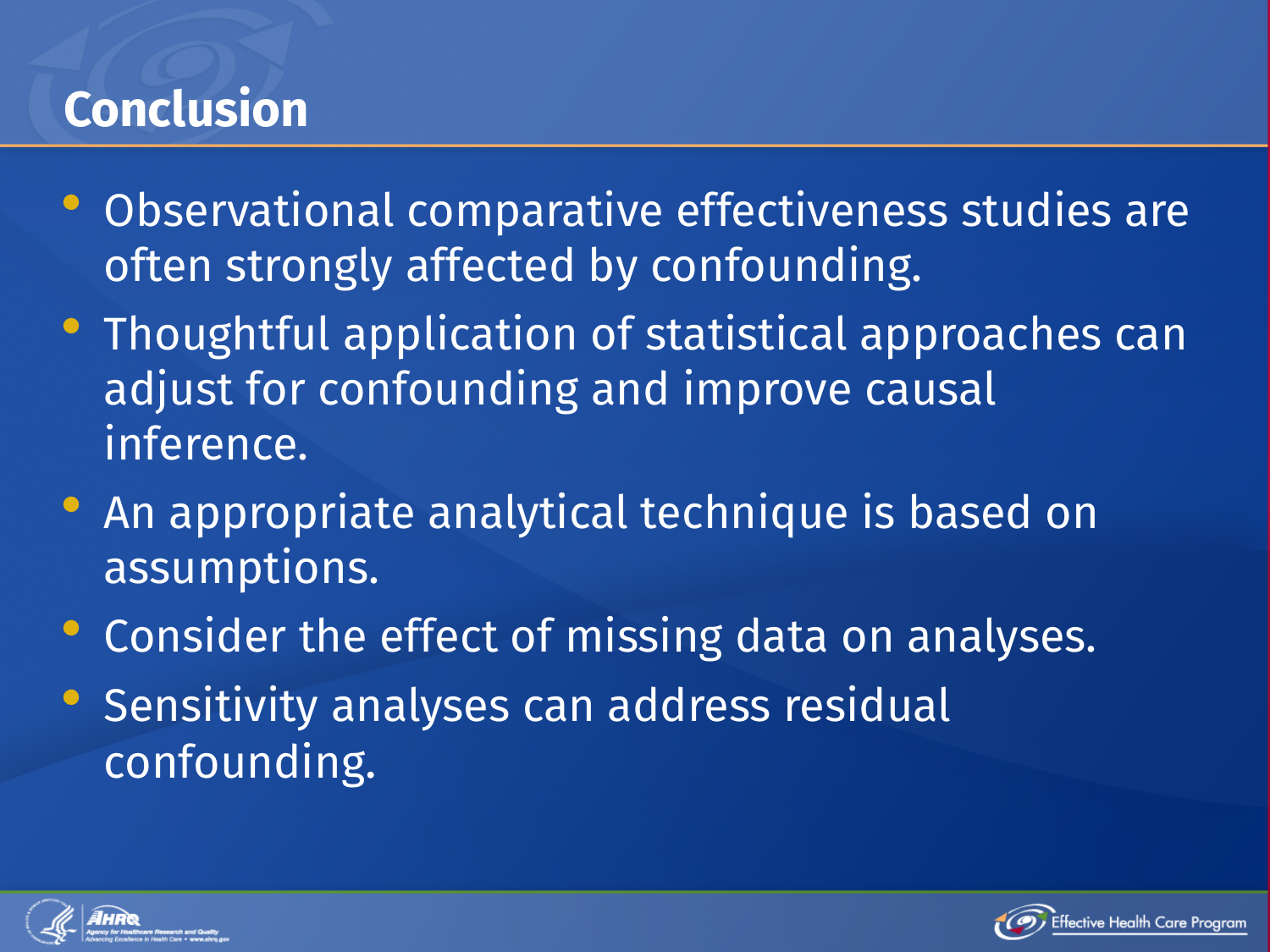

# Conclusion
Observational comparative effectiveness studies are often strongly affected by confounding.
Thoughtful application of statistical approaches can adjust for confounding and improve causal inference.
An appropriate analytical technique is based on assumptions.
Consider the effect of missing data on analyses.
Sensitivity analyses can address residual confounding.